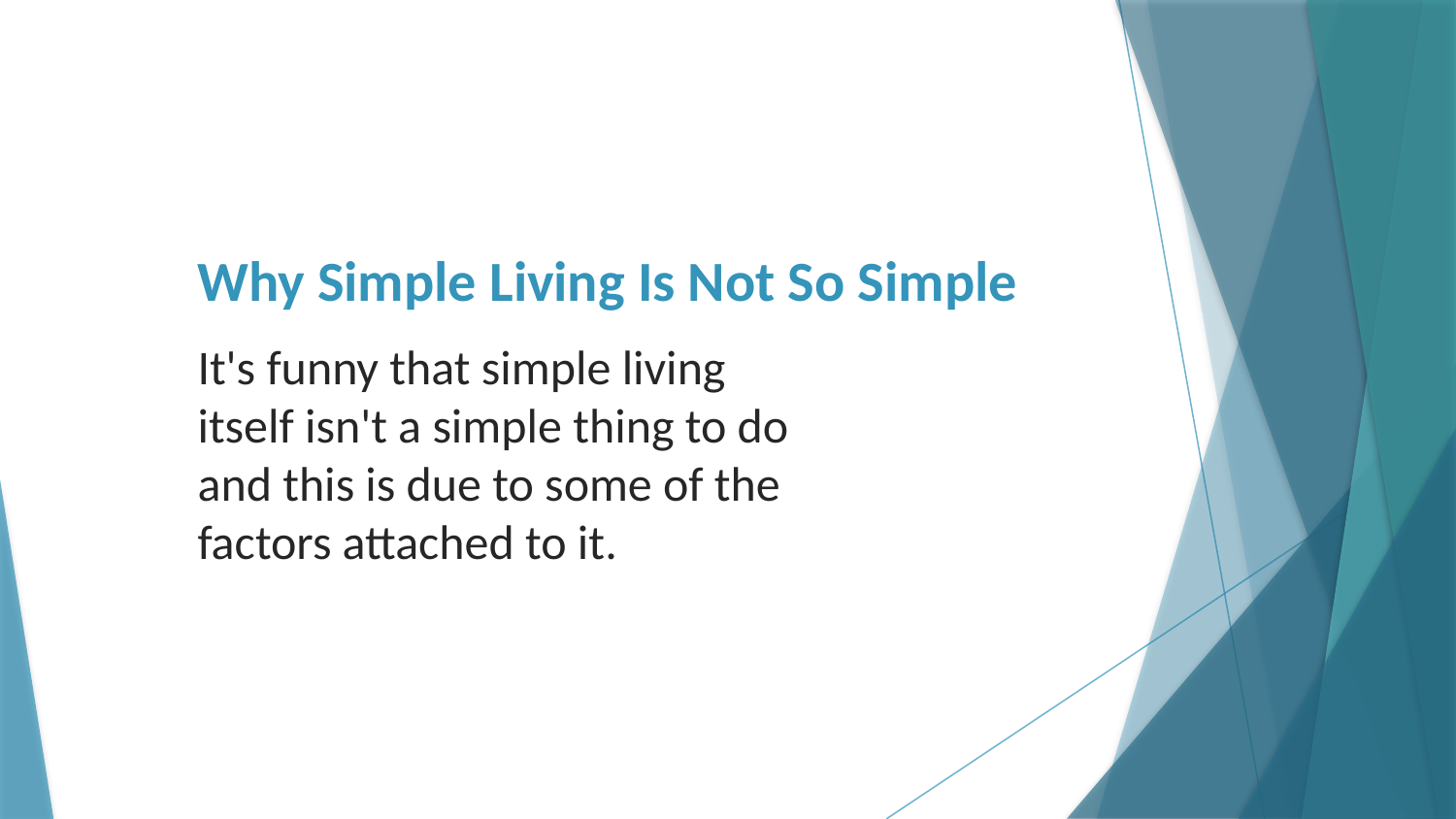

# Why Simple Living Is Not So Simple
It's funny that simple living itself isn't a simple thing to do and this is due to some of the factors attached to it.